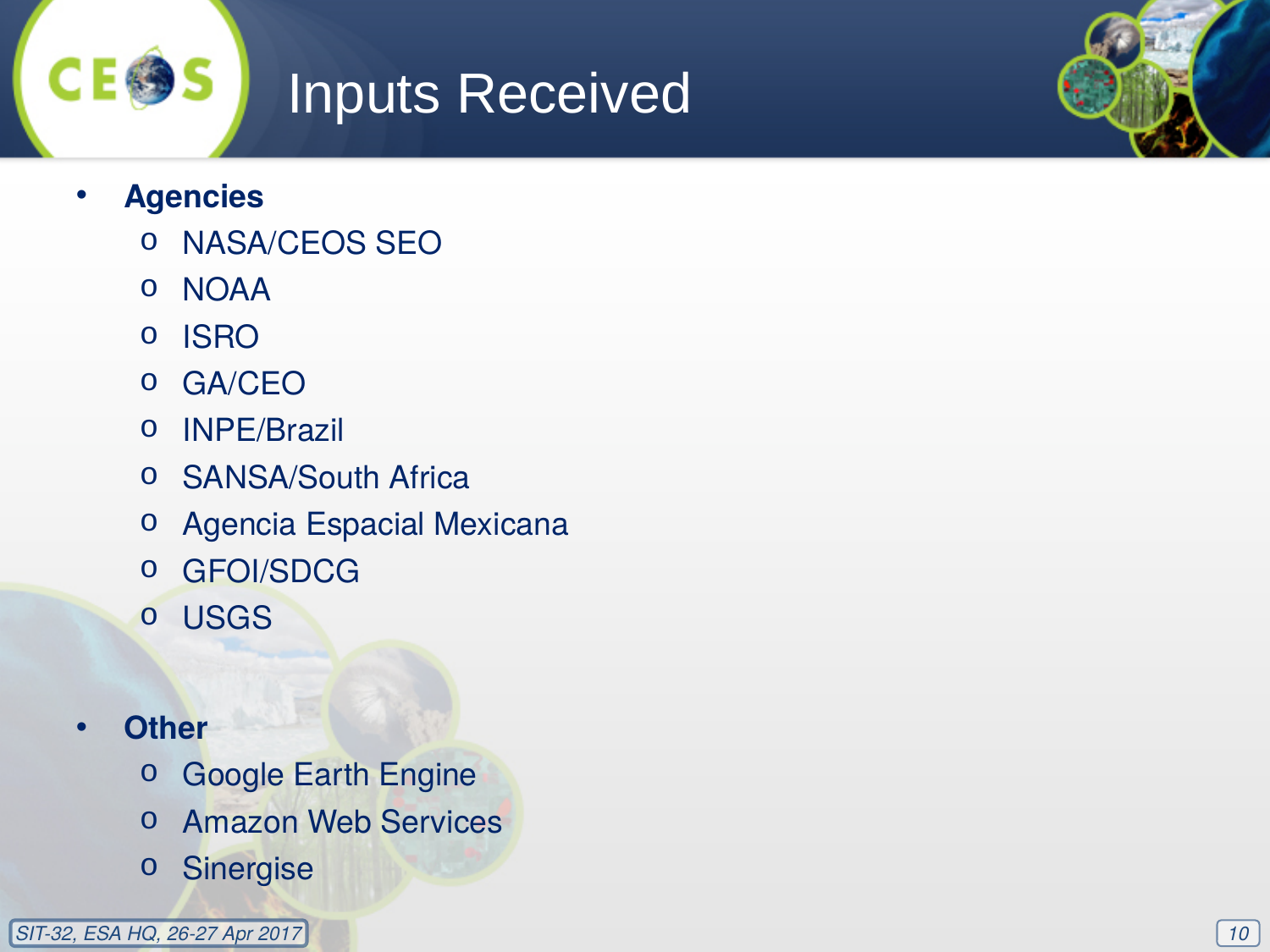

Inputs Received
Agencies
NASA/CEOS SEO
NOAA
ISRO
GA/CEO
INPE/Brazil
SANSA/South Africa
Agencia Espacial Mexicana
GFOI/SDCG
USGS

Other
Google Earth Engine
Amazon Web Services
Sinergise
10